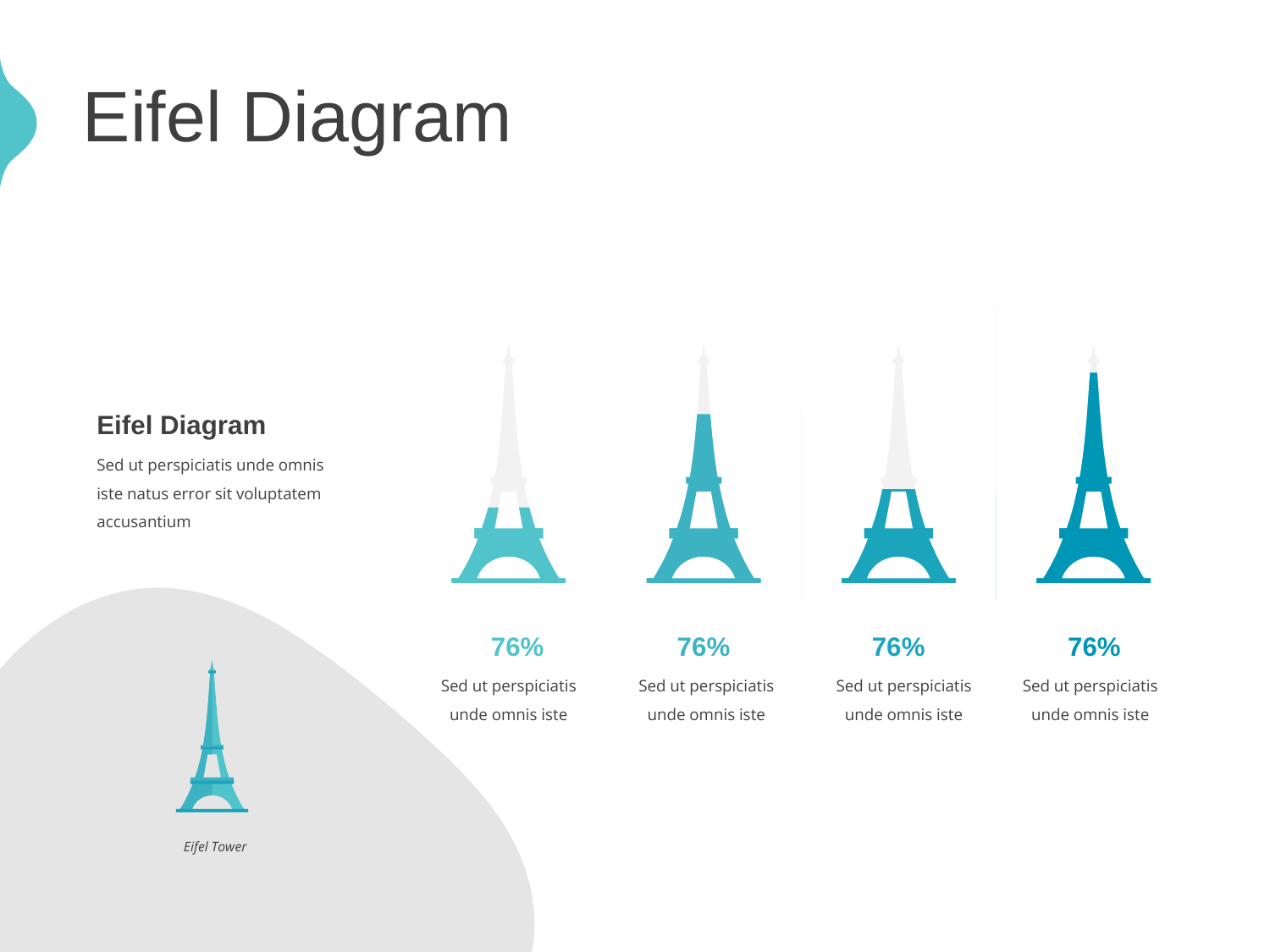

Eifel Diagram

Eifel Diagram

Sed ut perspiciatis unde omnis iste natus error sit voluptatem accusantium

76%
76%
76%
76%

Sed ut perspiciatis unde omnis iste
Sed ut perspiciatis unde omnis iste
Sed ut perspiciatis unde omnis iste
Sed ut perspiciatis unde omnis iste
Eifel Tower